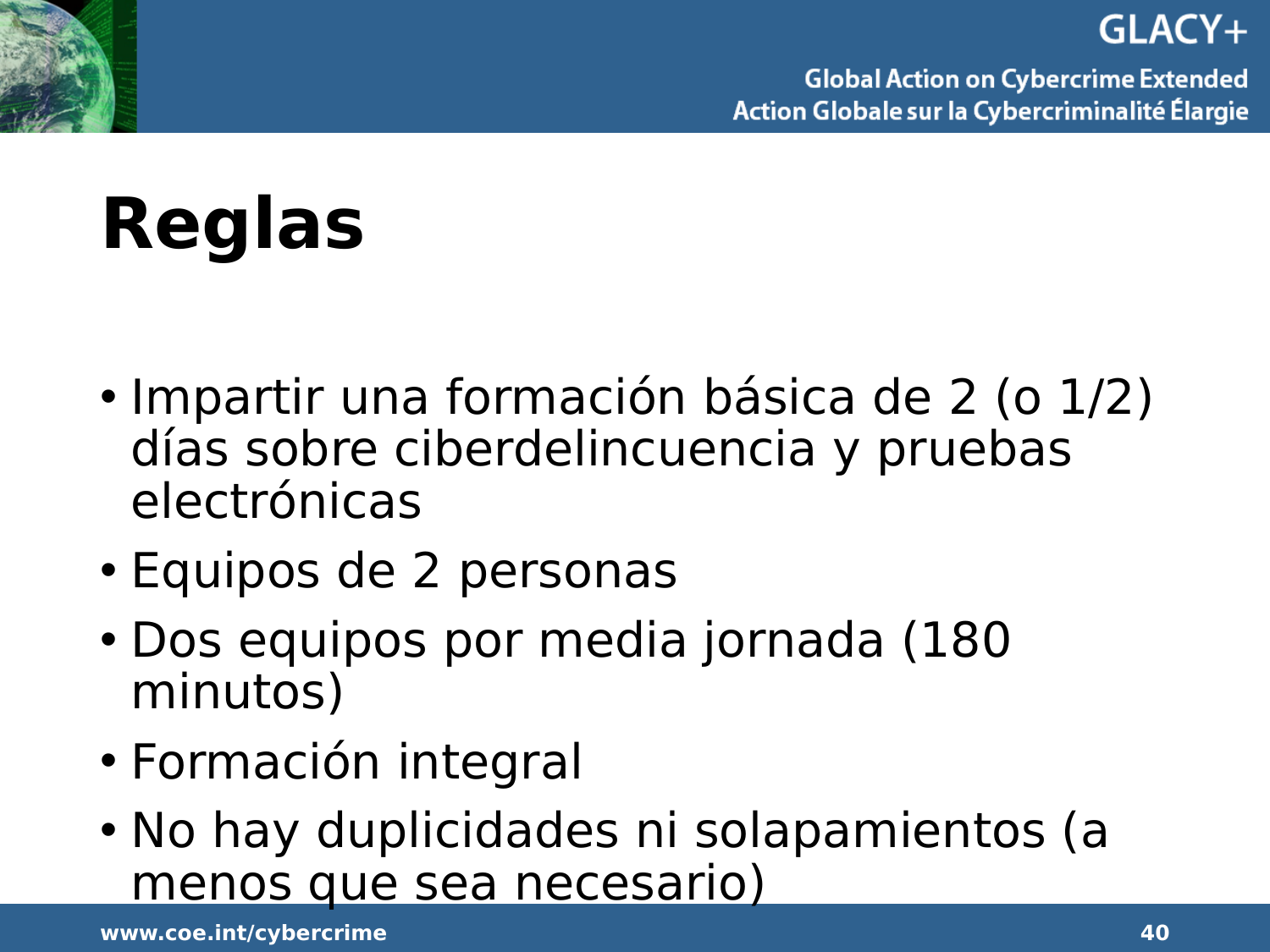

# Reglas
Impartir una formación básica de 2 (o 1/2) días sobre ciberdelincuencia y pruebas electrónicas
Equipos de 2 personas
Dos equipos por media jornada (180 minutos)
Formación integral
No hay duplicidades ni solapamientos (a menos que sea necesario)

www.coe.int/cybercrime
40